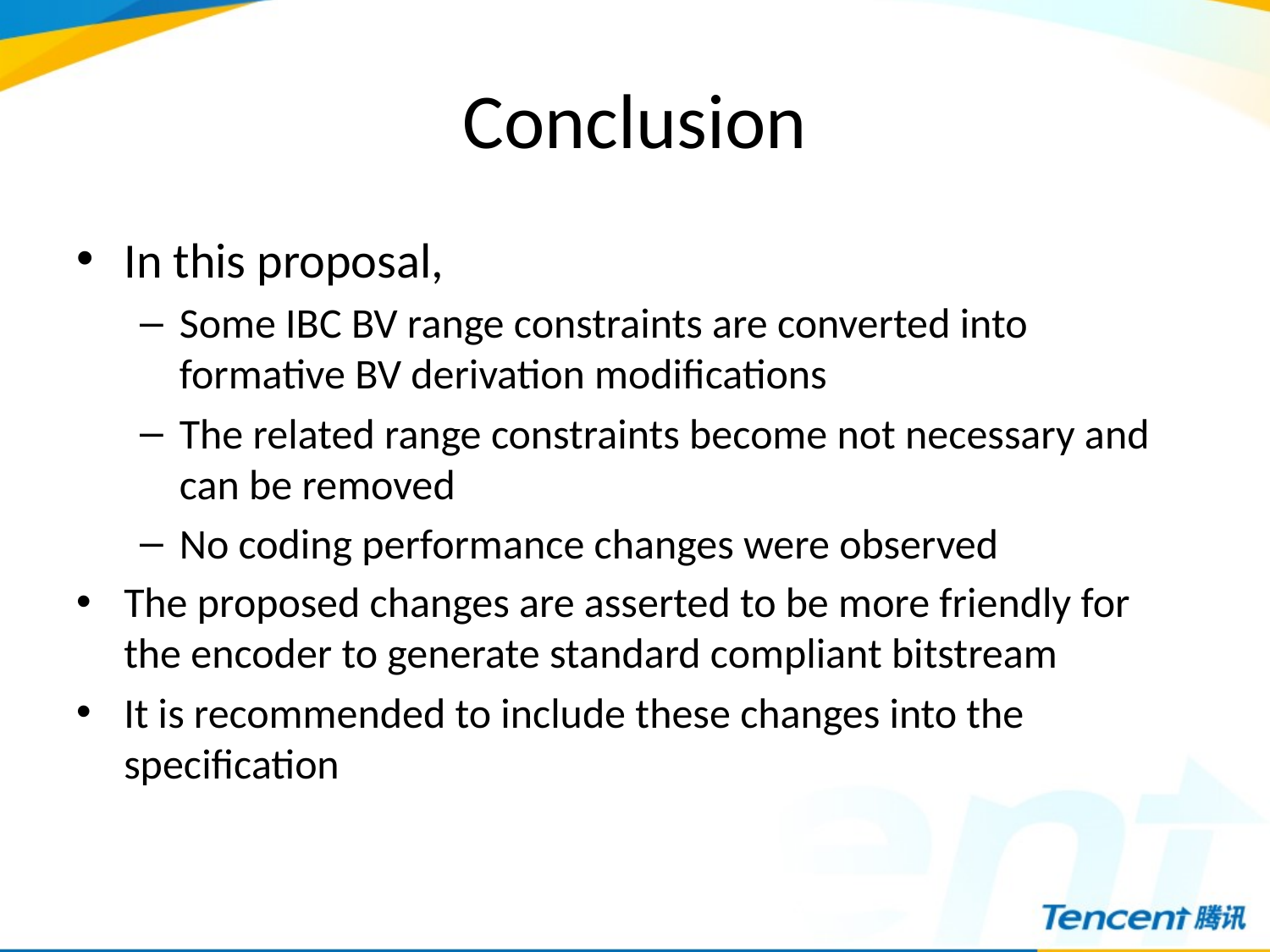

# Conclusion
In this proposal,
Some IBC BV range constraints are converted into formative BV derivation modifications
The related range constraints become not necessary and can be removed
No coding performance changes were observed
The proposed changes are asserted to be more friendly for the encoder to generate standard compliant bitstream
It is recommended to include these changes into the specification